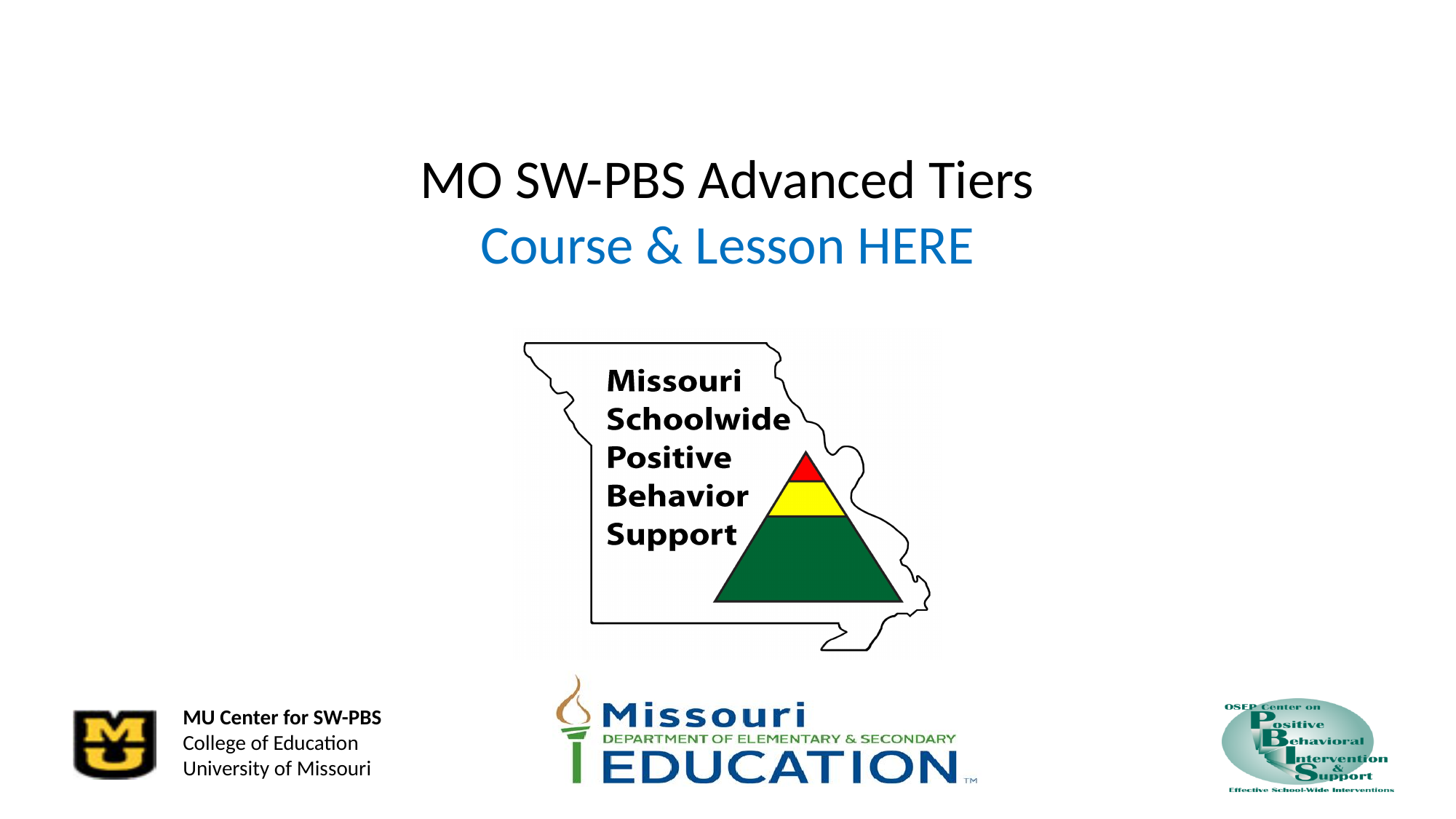

# MO SW-PBS Advanced Tiers Course & Lesson HERE